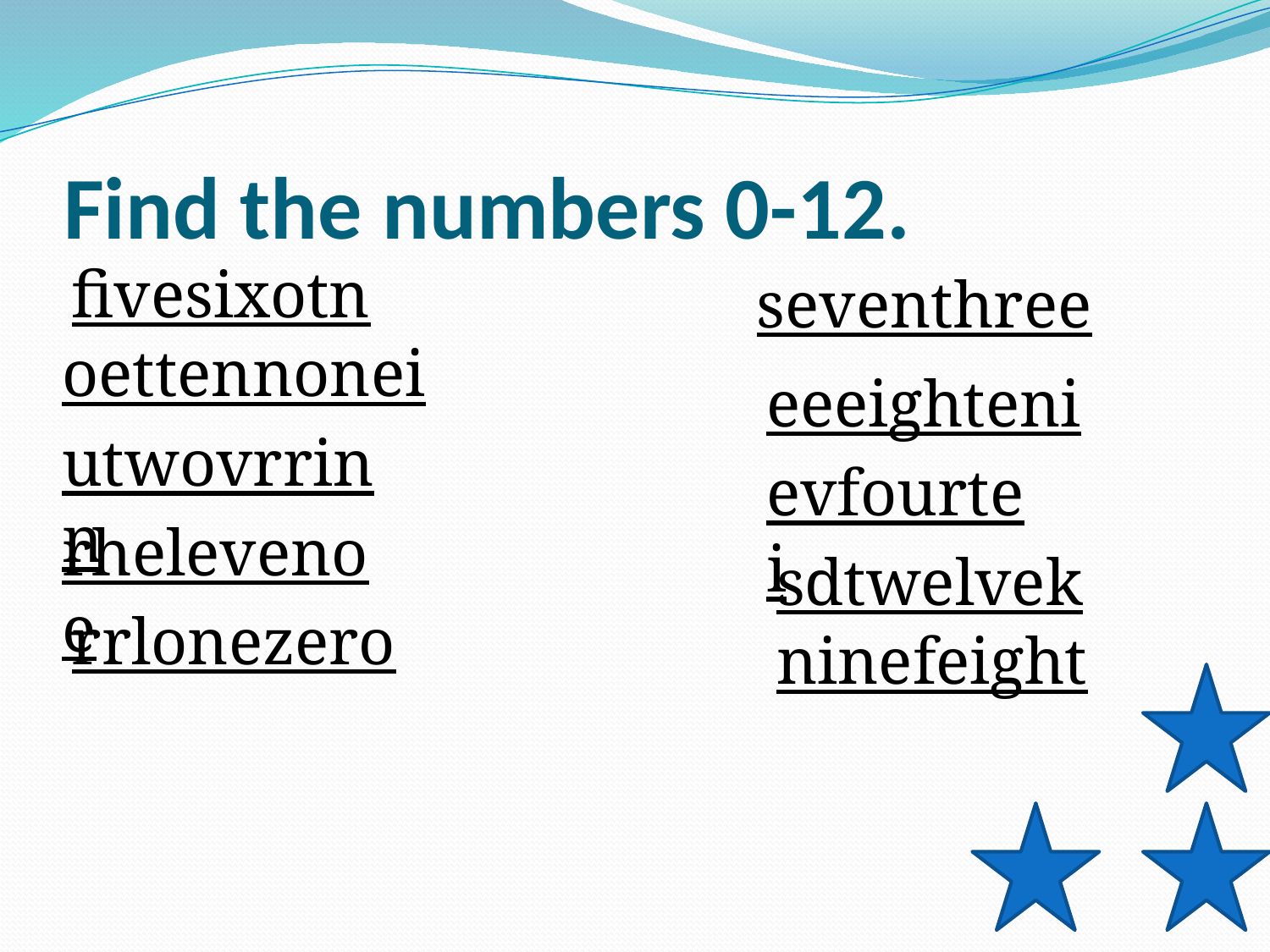

# Find the numbers 0-12.
fivesixotn
seventhree
oettennonei
eeeighteni
utwovrrinn
evfourtei
rhelevenoe
sdtwelvek
rrlonezero
ninefeight